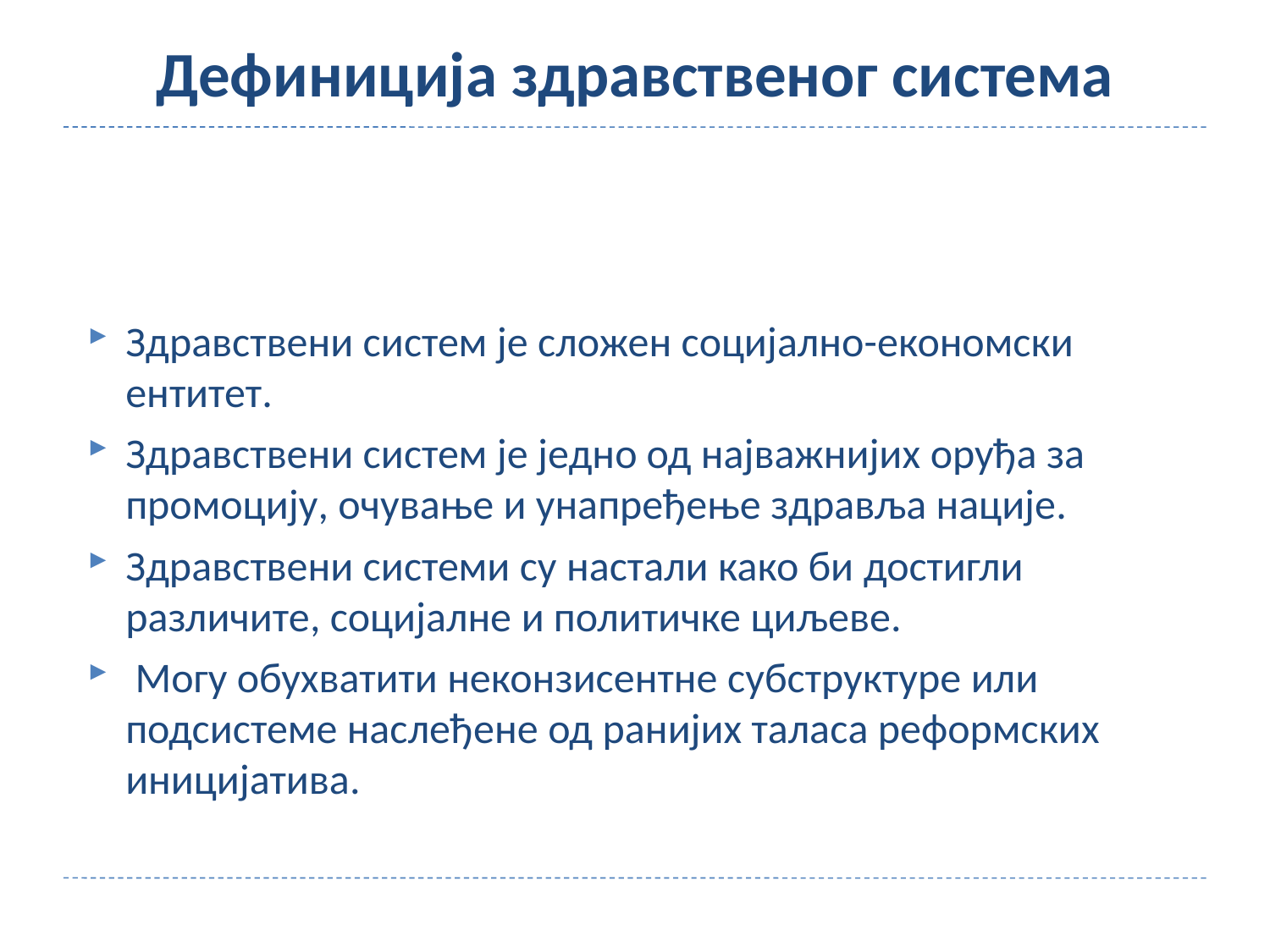

# Дефиниција здравственог система

Здравствени систем је сложен социјално-економски ентитет.
Здравствени систем је једно од најважнијих оруђа за промоцију, очување и унапређење здравља нације.
Здравствени системи су настали како би достигли различите, социјалне и политичке циљеве.
 Могу обухватити неконзисентне субструктуре или подсистеме наслеђене од ранијих таласа реформских иницијатива.